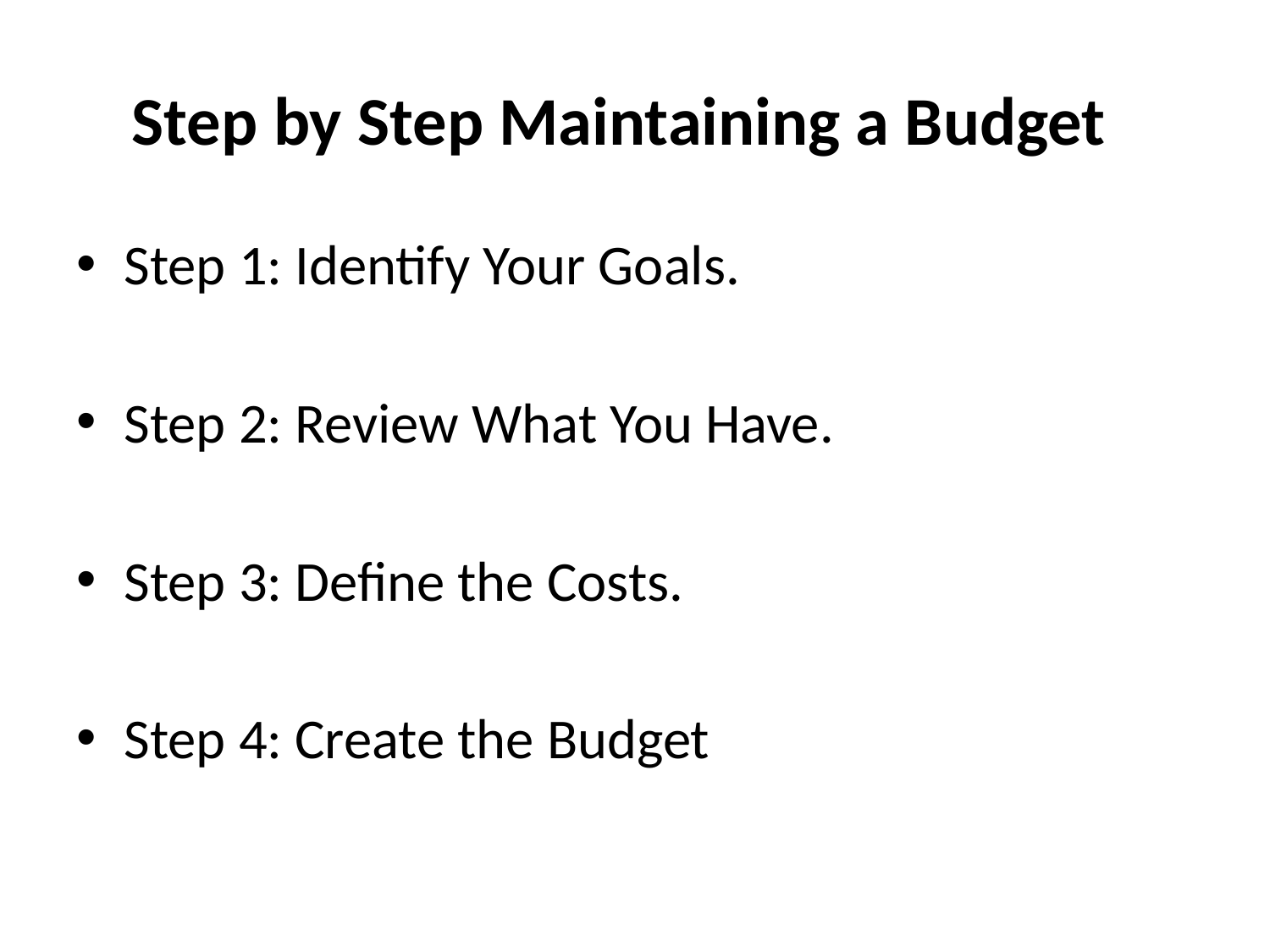

# Step by Step Maintaining a Budget
Step 1: Identify Your Goals.

Step 2: Review What You Have.

Step 3: Define the Costs.

Step 4: Create the Budget